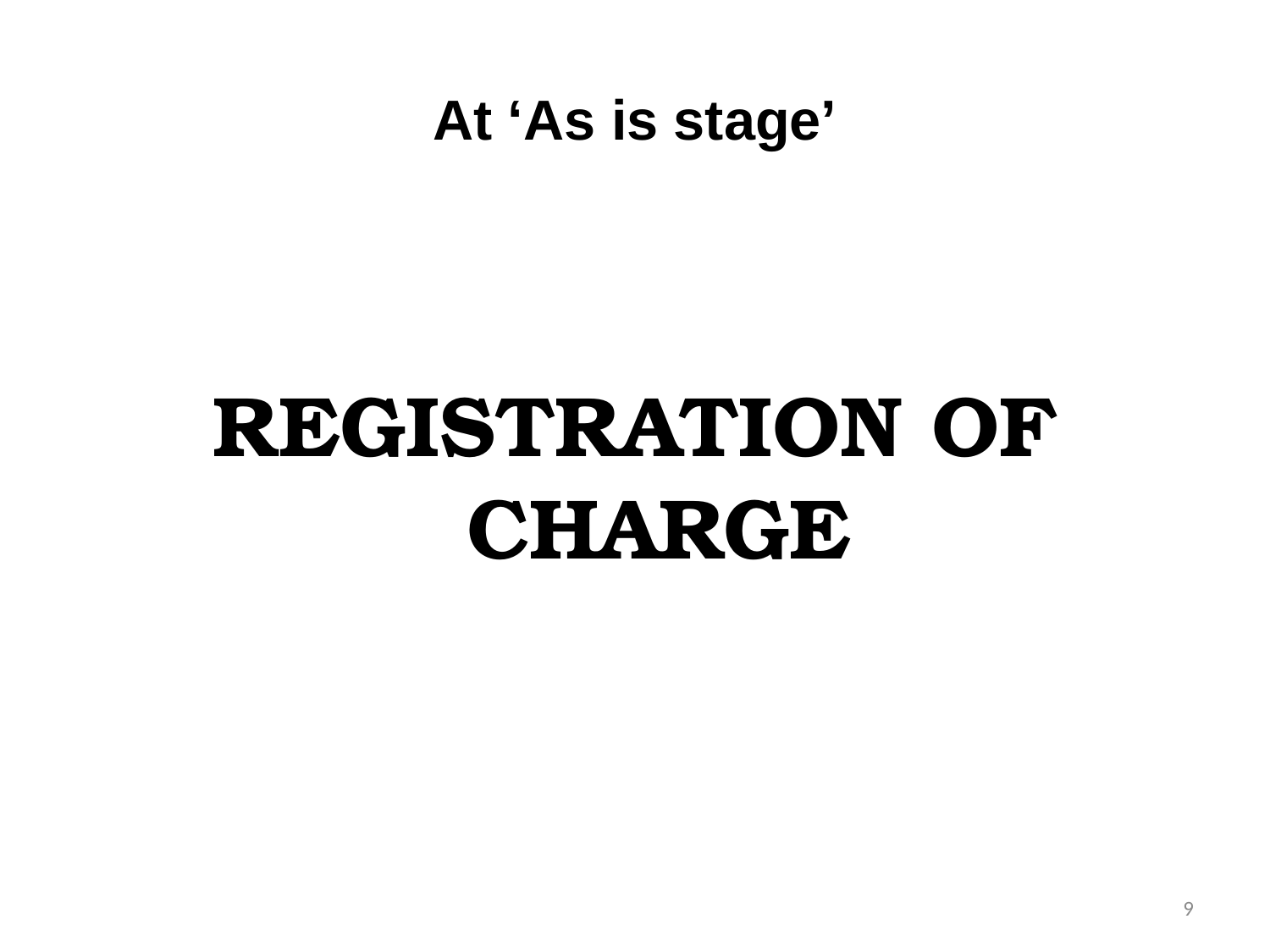

# At ‘As is stage’
REGISTRATION OF CHARGE
9